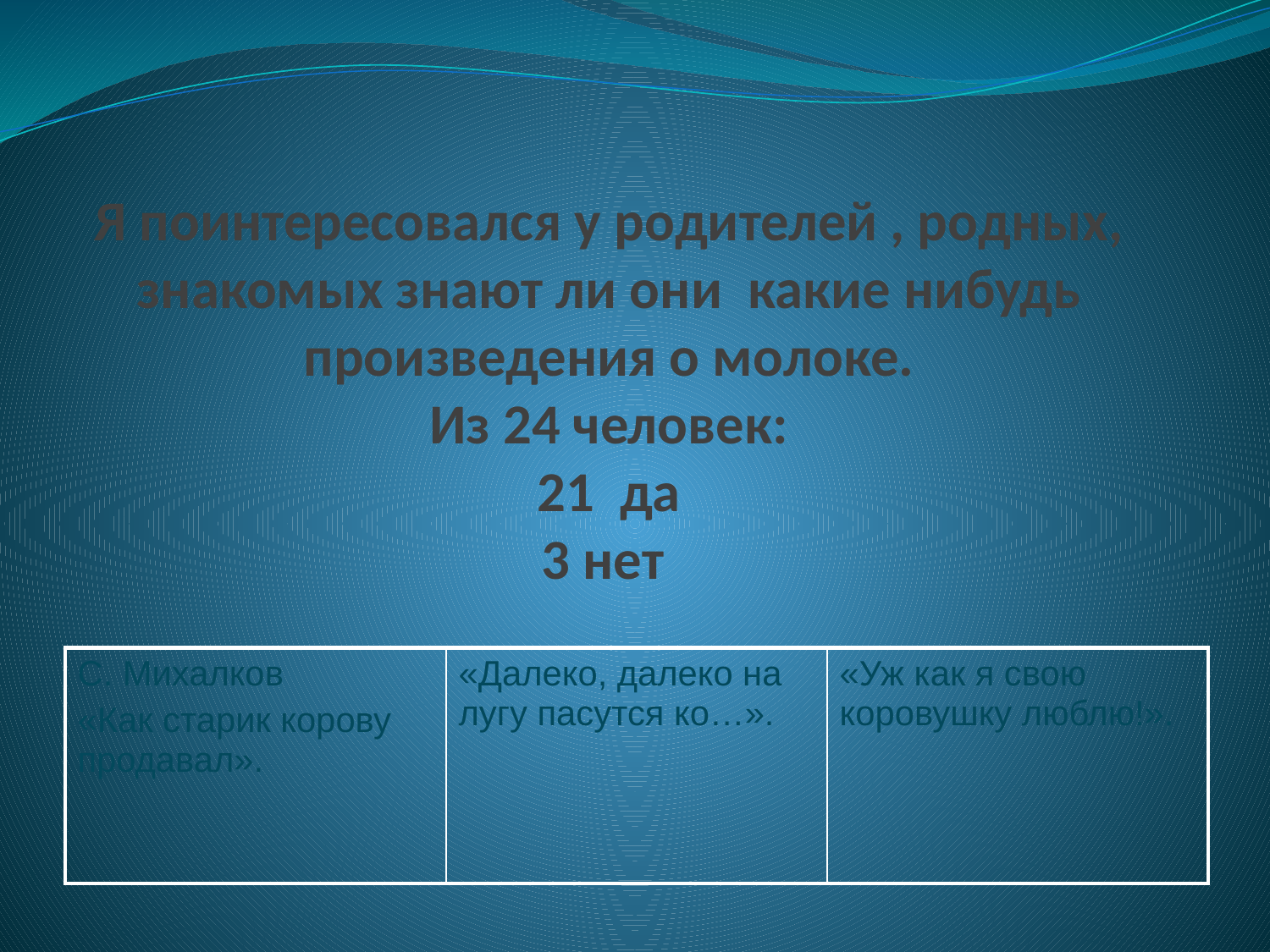

# Я поинтересовался у родителей , родных, знакомых знают ли они  какие нибудь произведения о молоке. Из 24 человек: 21  да 3 нет
| С. Михалков «Как старик корову продавал». | «Далеко, далеко на лугу пасутся ко…». | «Уж как я свою коровушку люблю!». |
| --- | --- | --- |